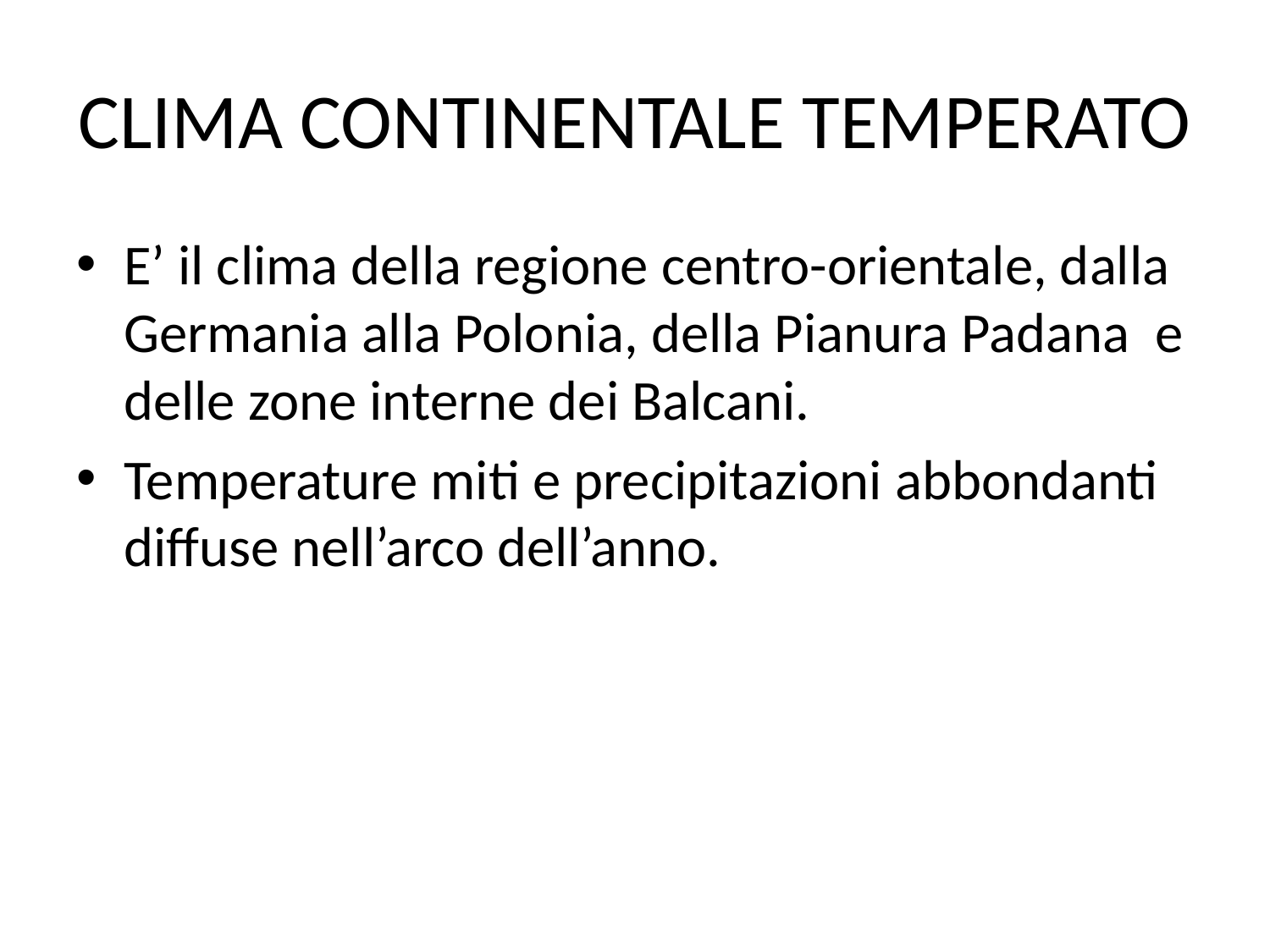

# CLIMA CONTINENTALE TEMPERATO
E’ il clima della regione centro-orientale, dalla Germania alla Polonia, della Pianura Padana  e delle zone interne dei Balcani.
Temperature miti e precipitazioni abbondanti diffuse nell’arco dell’anno.